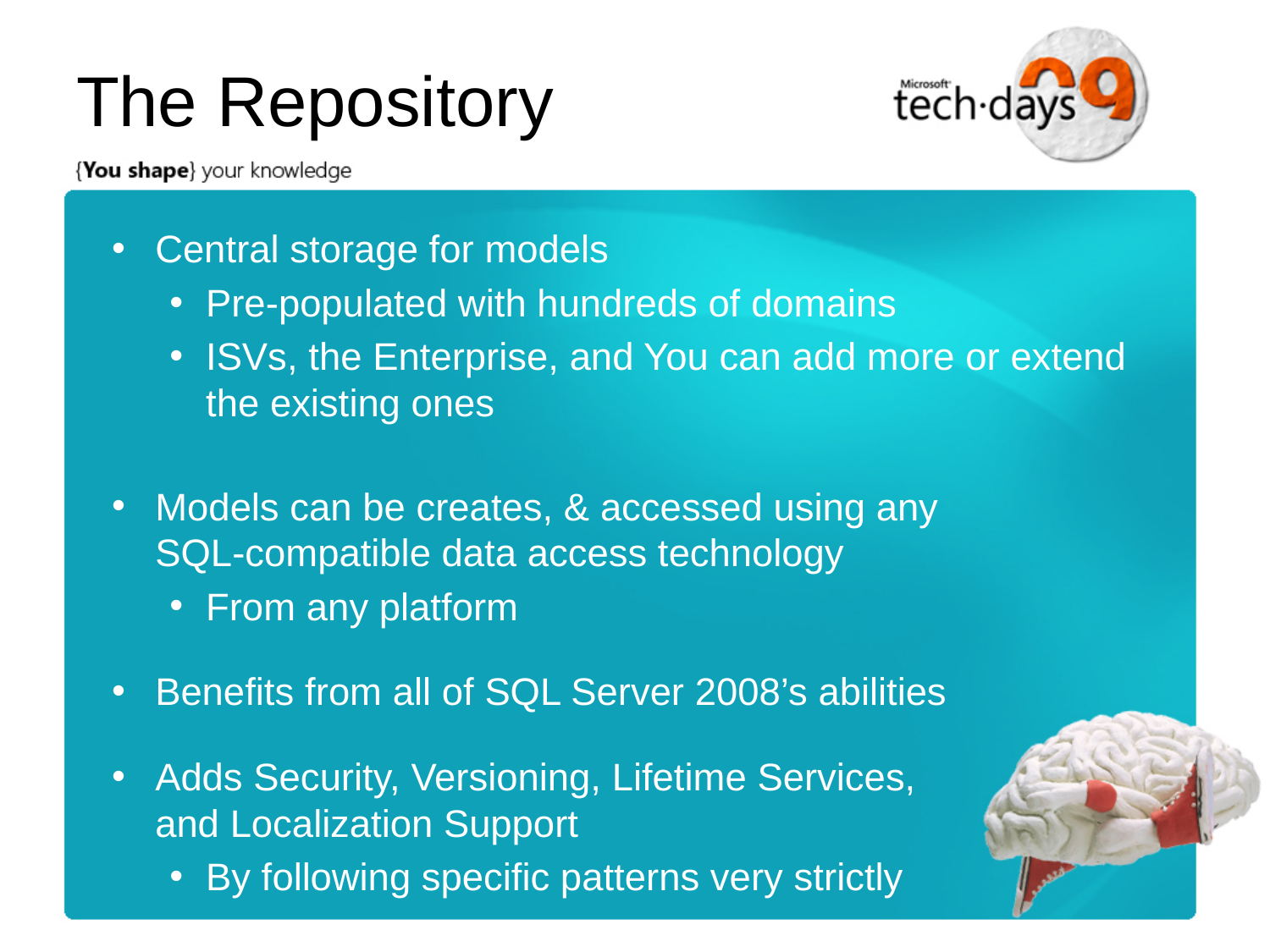

# The Repository
Central storage for models
Pre-populated with hundreds of domains
ISVs, the Enterprise, and You can add more or extend the existing ones

Models can be creates, & accessed using any
SQL-compatible data access technology
From any platform

Benefits from all of SQL Server 2008’s abilities

Adds Security, Versioning, Lifetime Services,
and Localization Support
By following specific patterns very strictly